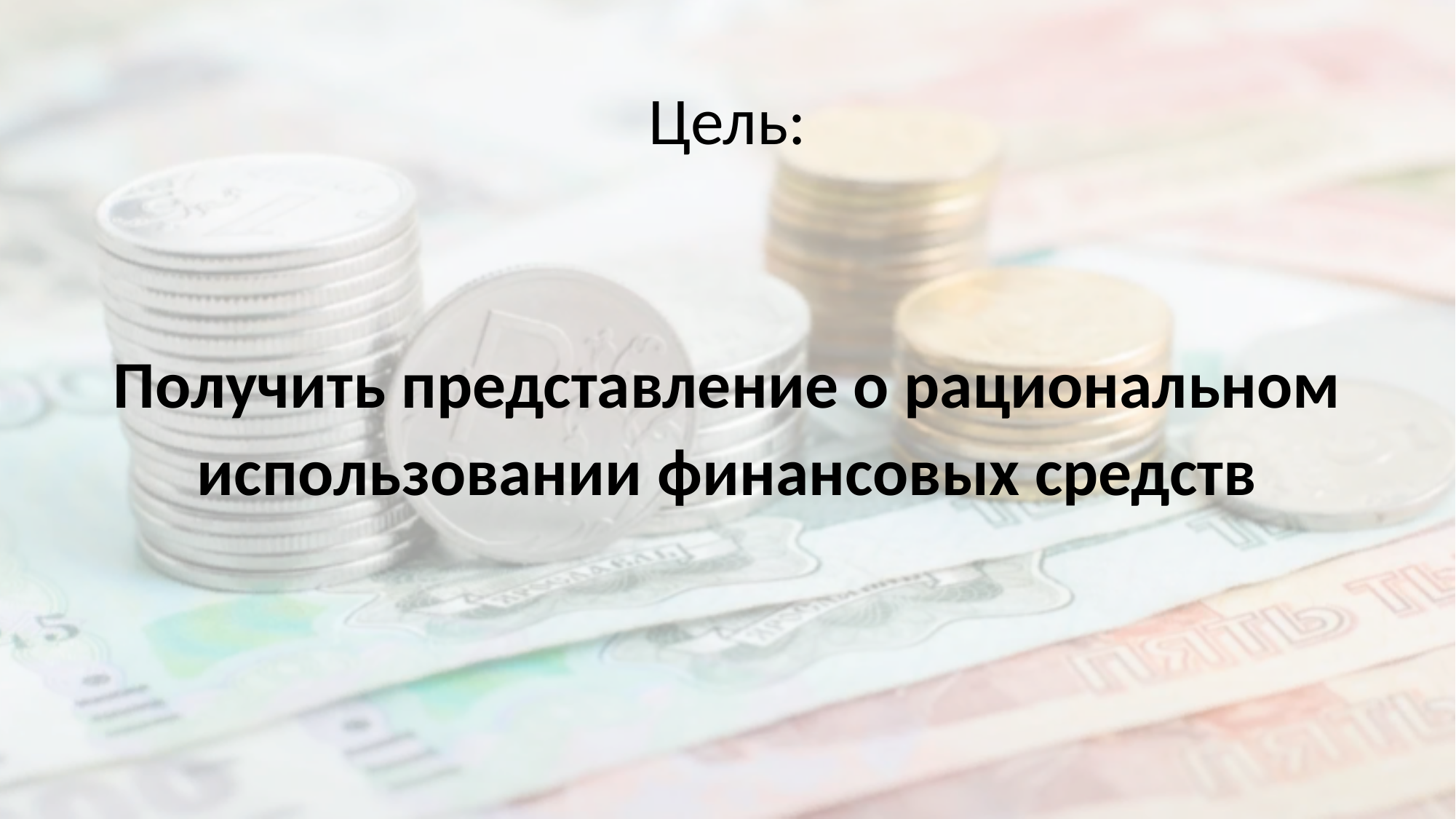

# Цель:

Получить представление о рациональном
использовании финансовых средств